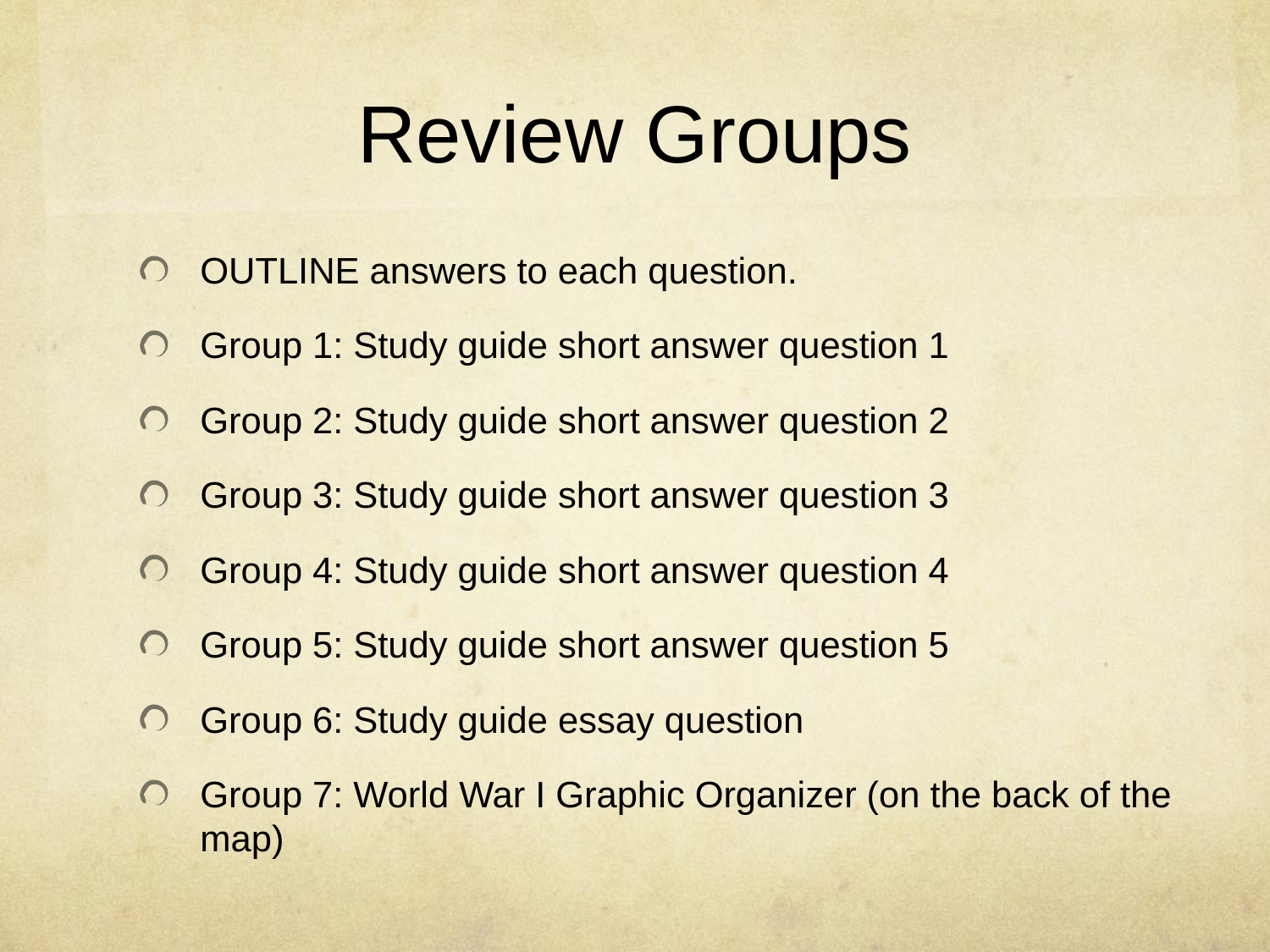

# Review Groups
OUTLINE answers to each question.
Group 1: Study guide short answer question 1
Group 2: Study guide short answer question 2
Group 3: Study guide short answer question 3
Group 4: Study guide short answer question 4
Group 5: Study guide short answer question 5
Group 6: Study guide essay question
Group 7: World War I Graphic Organizer (on the back of the map)